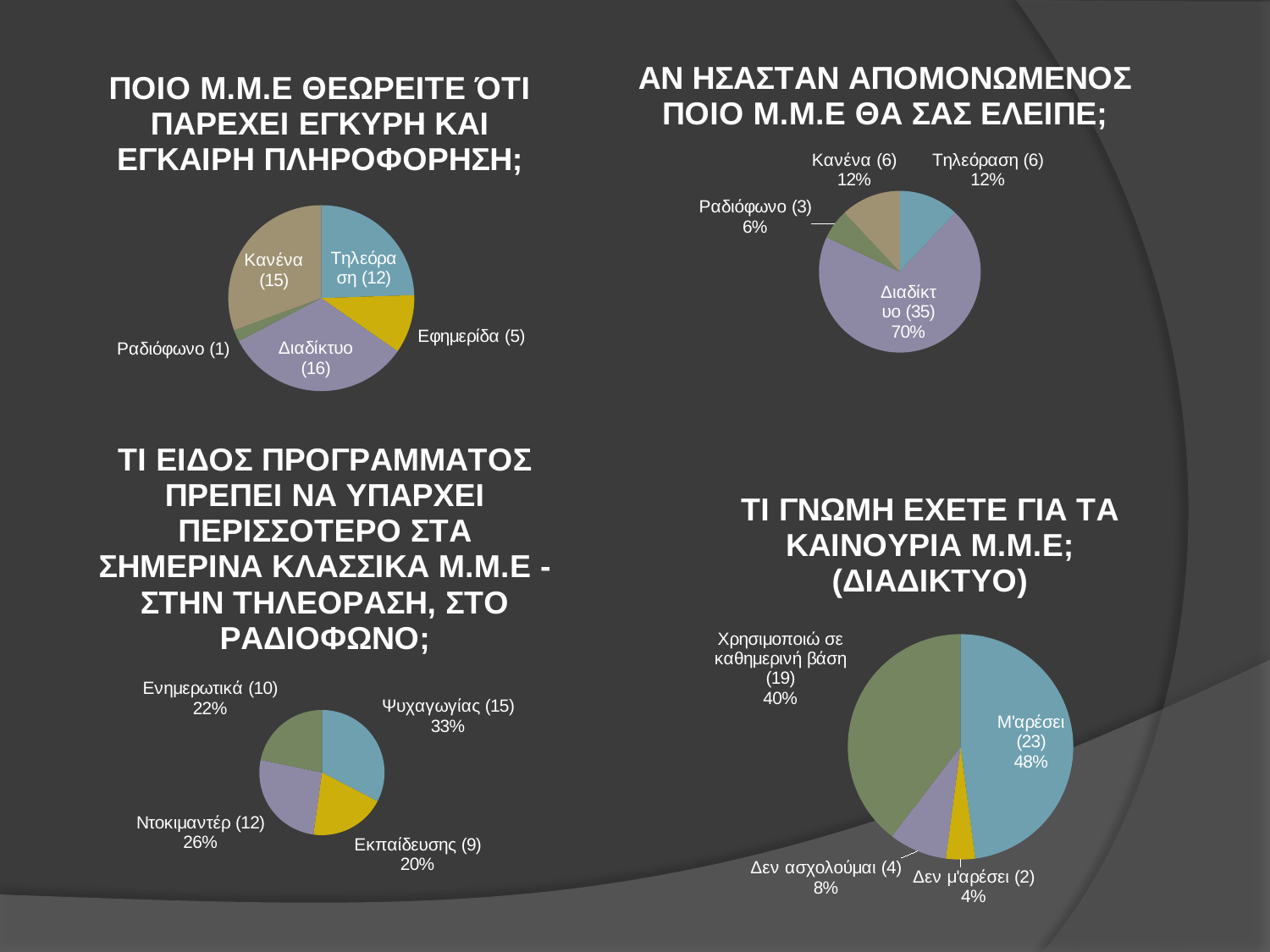

### Chart:

| Category | ΑΝ ΗΣΑΣΤΑΝ ΑΠΟΜΟΝΩΜΕΝΟΣ ΠΟΙΟ Μ.Μ.Ε ΘΑ ΣΑΣ ΕΛΕΙΠΕ; |
|---|---|
| Τηλεόραση (6) | 6.0 |
| Εφημερίδα (0) | 0.0 |
| Διαδίκτυο (35) | 35.0 |
| Ραδιόφωνο (3) | 3.0 |
| Κανένα (6) | 6.0 |

### Chart:

| Category | ΠΟΙΟ Μ.Μ.Ε ΘΕΩΡΕΙΤΕ ΌΤΙ ΠΑΡΕΧΕΙ ΕΓΚΥΡΗ ΚΑΙ ΕΓΚΑΙΡΗ ΠΛΗΡΟΦΟΡΗΣΗ; |
|---|---|
| Τηλεόραση (12) | 12.0 |
| Εφημερίδα (5) | 5.0 |
| Διαδίκτυο (16) | 16.0 |
| Ραδιόφωνο (1) | 1.0 |
| Κανένα (15) | 15.0 |

### Chart:

| Category | ΤΙ ΕΙΔΟΣ ΠΡΟΓΡΑΜΜΑΤΟΣ ΠΡΕΠΕΙ ΝΑ ΥΠΑΡΧΕΙ ΠΕΡΙΣΣΟΤΕΡΟ ΣΤΑ ΣΗΜΕΡΙΝΑ ΚΛΑΣΣΙΚΑ Μ.Μ.Ε - ΣΤΗΝ ΤΗΛΕΟΡΑΣΗ, ΣΤΟ ΡΑΔΙΟΦΩΝΟ; |
|---|---|
| Ψυχαγωγίας (15) | 15.0 |
| Εκπαίδευσης (9) | 9.0 |
| Ντοκιμαντέρ (12) | 12.0 |
| Ενημερωτικά (10) | 10.0 |

### Chart:

| Category | ΤΙ ΓΝΩΜΗ ΕΧΕΤΕ ΓΙΑ ΤΑ ΚΑΙΝΟΥΡΙΑ Μ.Μ.Ε; (ΔΙΑΔΙΚΤΥΟ) |
|---|---|
| Μ'αρέσει (23) | 23.0 |
| Δεν μ'αρέσει (2) | 2.0 |
| Δεν ασχολούμαι (4) | 4.0 |
| Χρησιμοποιώ σε καθημερινή βάση (19) | 19.0 |